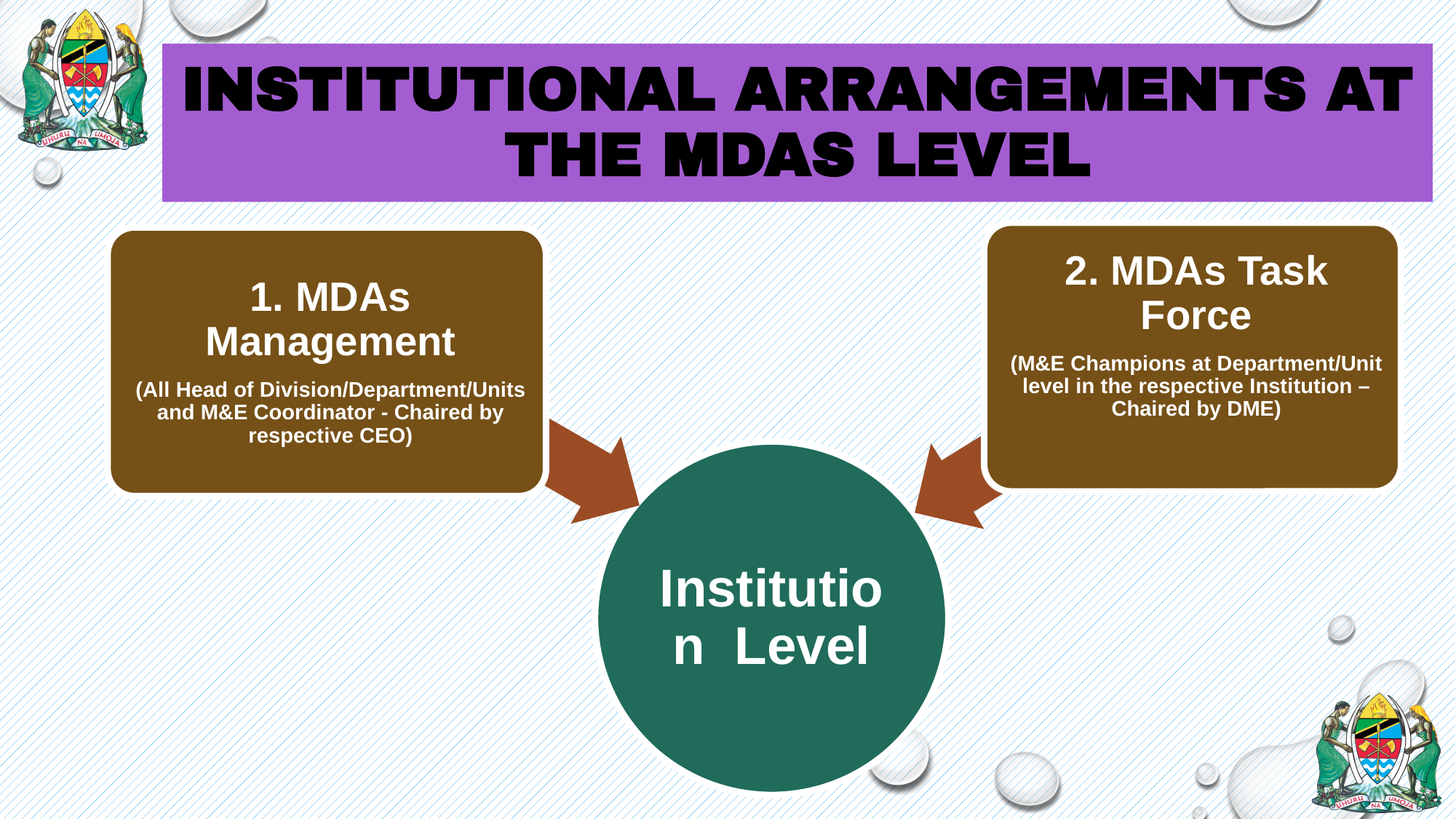

# Institutional Arrangements at the MDAs Level
Institution  Level
1. MDAs Management
(All Head of Division/Department/Units and M&E Coordinator - Chaired by respective CEO)
2. MDAs Task Force
(M&E Champions at Department/Unit level in the respective Institution – Chaired by DME)